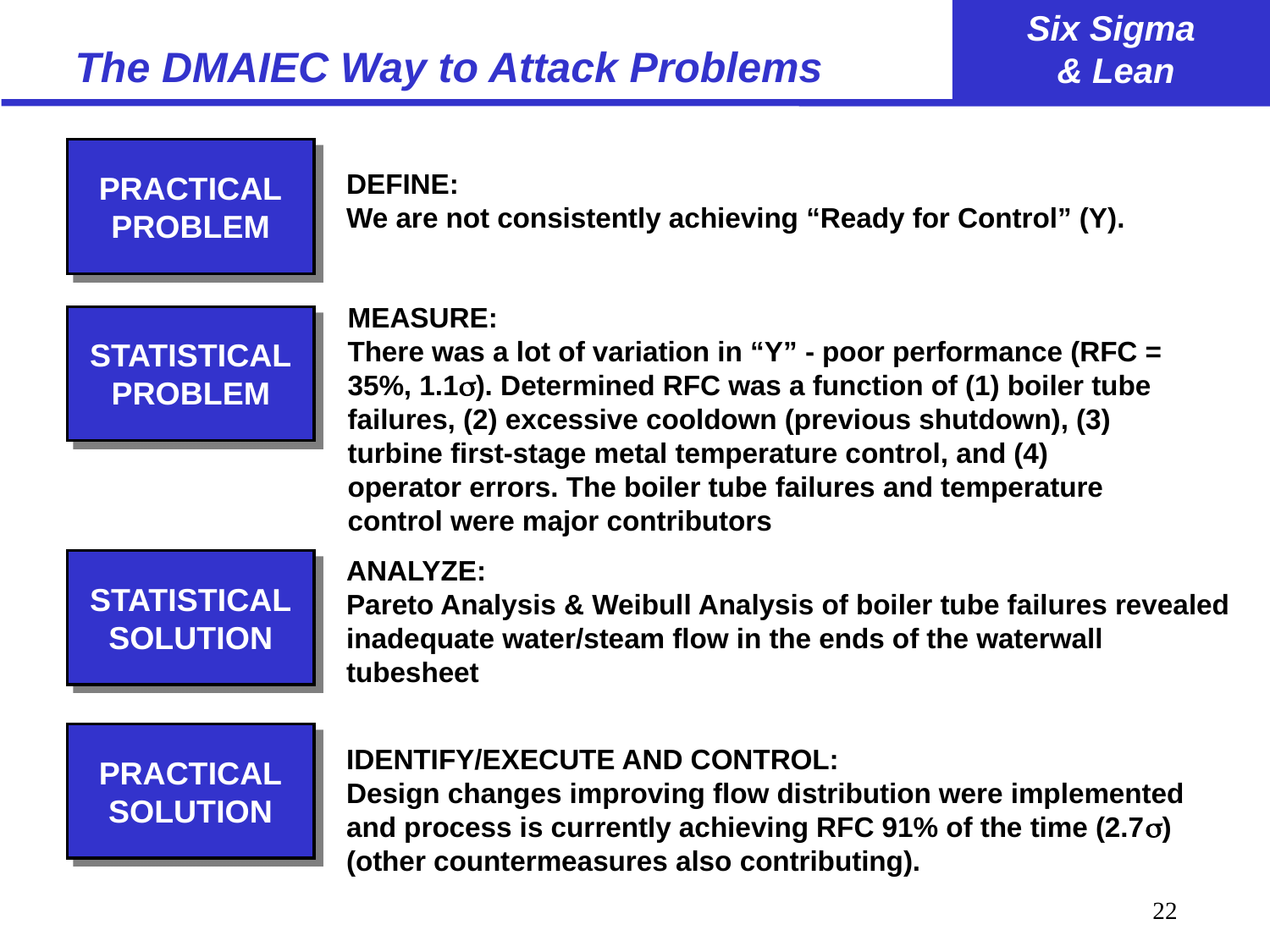

# The DMAIEC Way to Attack Problems

DEFINE:
We are not consistently achieving “Ready for Control” (Y).
PRACTICAL
PROBLEM
MEASURE:
There was a lot of variation in “Y” - poor performance (RFC = 35%, 1.1σ). Determined RFC was a function of (1) boiler tube failures, (2) excessive cooldown (previous shutdown), (3) turbine first-stage metal temperature control, and (4) operator errors. The boiler tube failures and temperature control were major contributors

STATISTICAL
PROBLEM

ANALYZE:
Pareto Analysis & Weibull Analysis of boiler tube failures revealed inadequate water/steam flow in the ends of the waterwall tubesheet
STATISTICAL
SOLUTION

IDENTIFY/EXECUTE AND CONTROL:
Design changes improving flow distribution were implemented and process is currently achieving RFC 91% of the time (2.7σ) (other countermeasures also contributing).
PRACTICAL
SOLUTION
22